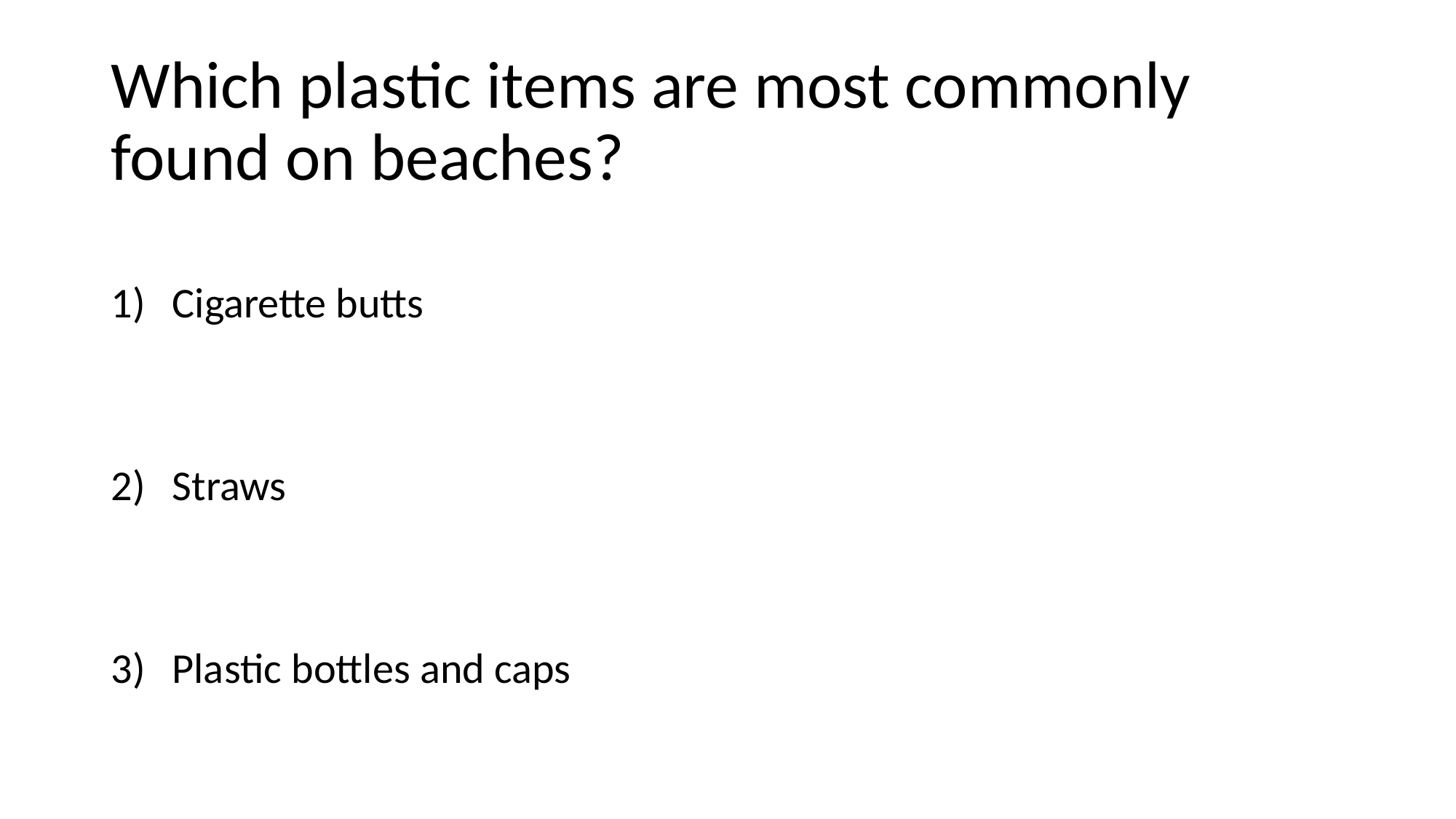

# Which plastic items are most commonly found on beaches?
Cigarette butts

Straws

Plastic bottles and caps